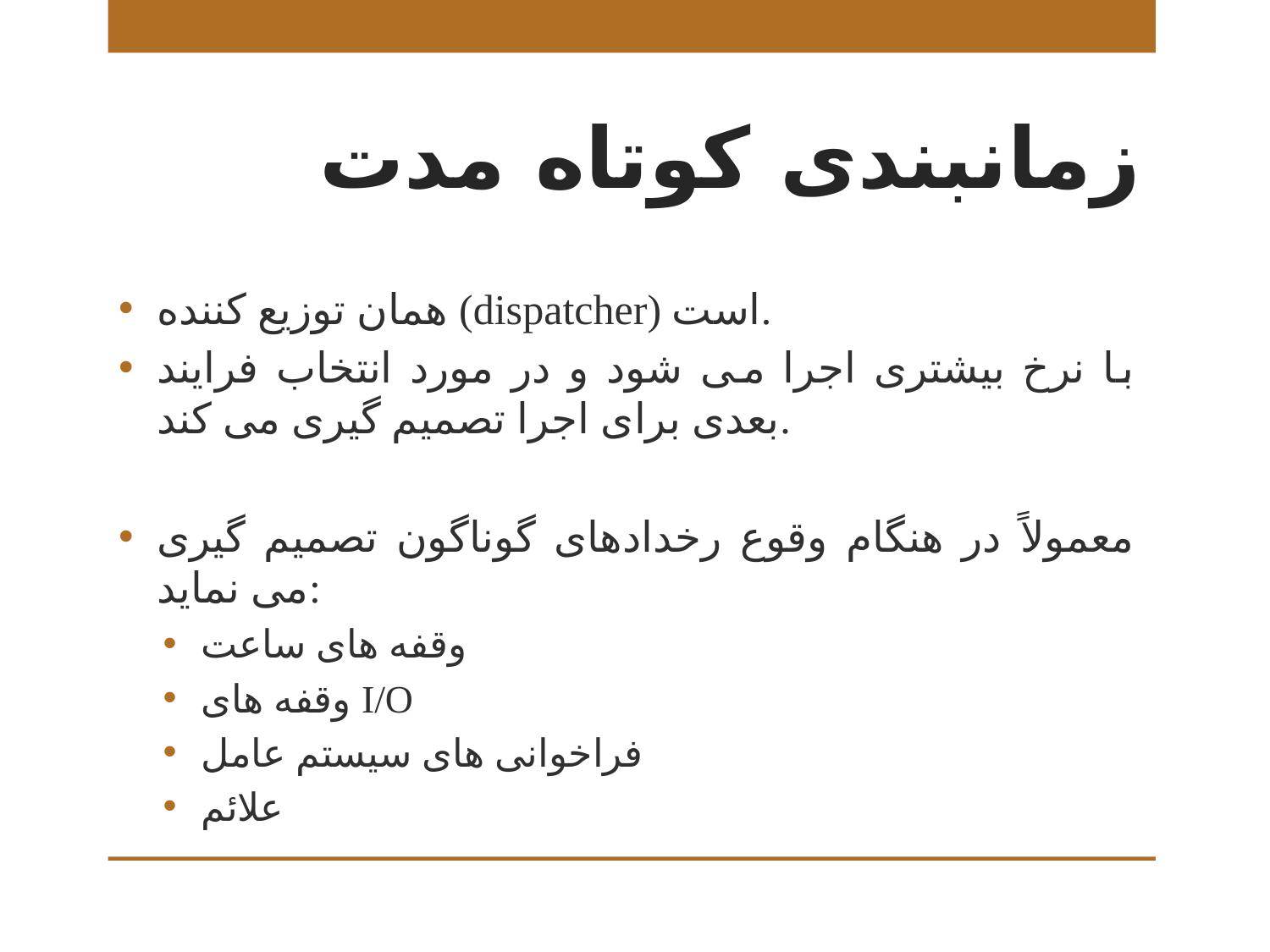

# زمانبندی کوتاه مدت
همان توزیع کننده (dispatcher) است.
با نرخ بیشتری اجرا می شود و در مورد انتخاب فرایند بعدی برای اجرا تصمیم گیری می کند.

معمولاً در هنگام وقوع رخدادهای گوناگون تصمیم گیری می نماید:
وقفه های ساعت
وقفه های I/O
فراخوانی های سیستم عامل
علائم